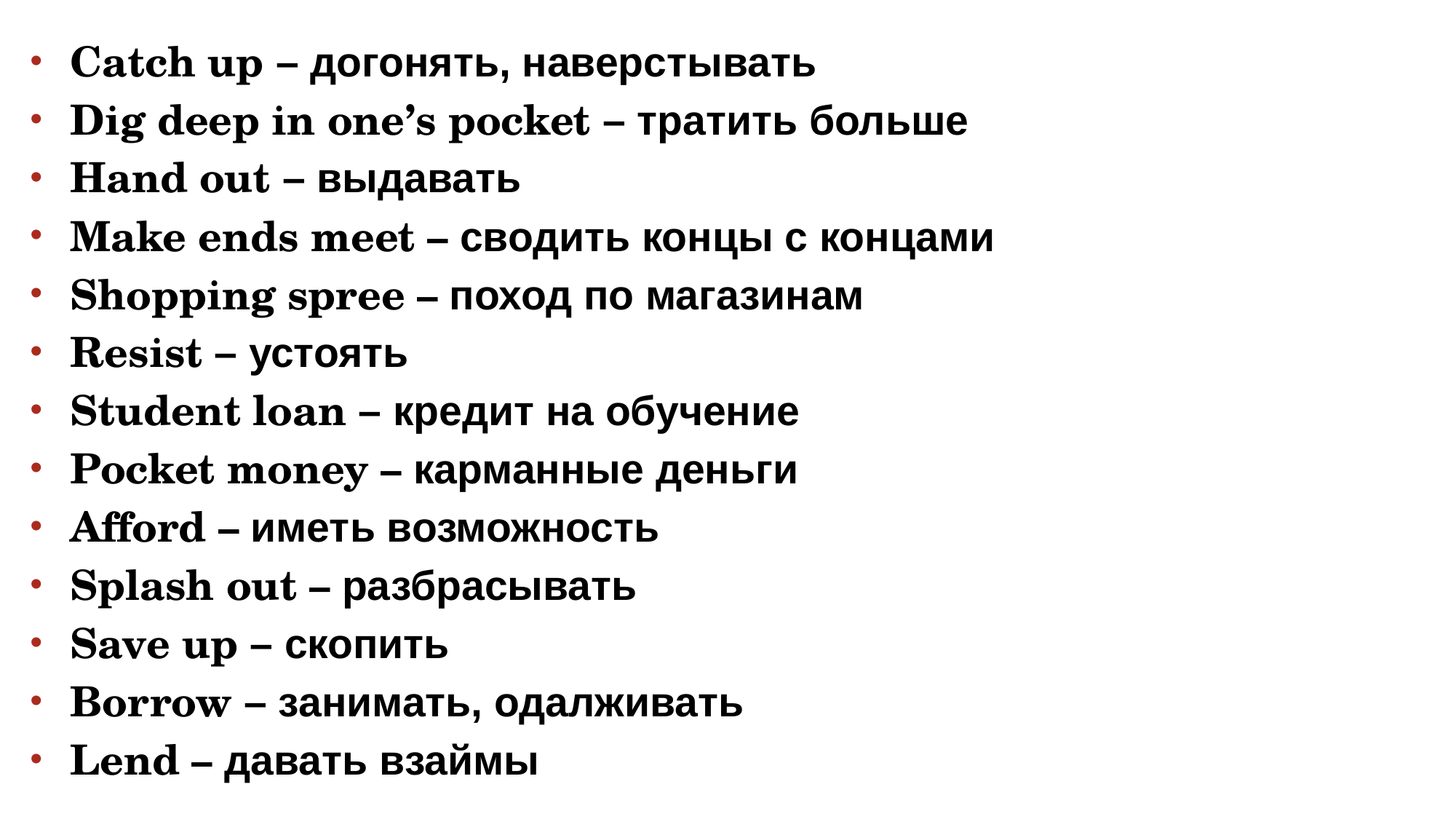

Catch up – догонять, наверстывать
Dig deep in one’s pocket – тратить больше
Hand out – выдавать
Make ends meet – сводить концы с концами
Shopping spree – поход по магазинам
Resist – устоять
Student loan – кредит на обучение
Pocket money – карманные деньги
Afford – иметь возможность
Splash out – разбрасывать
Save up – скопить
Borrow – занимать, одалживать
Lend – давать взаймы